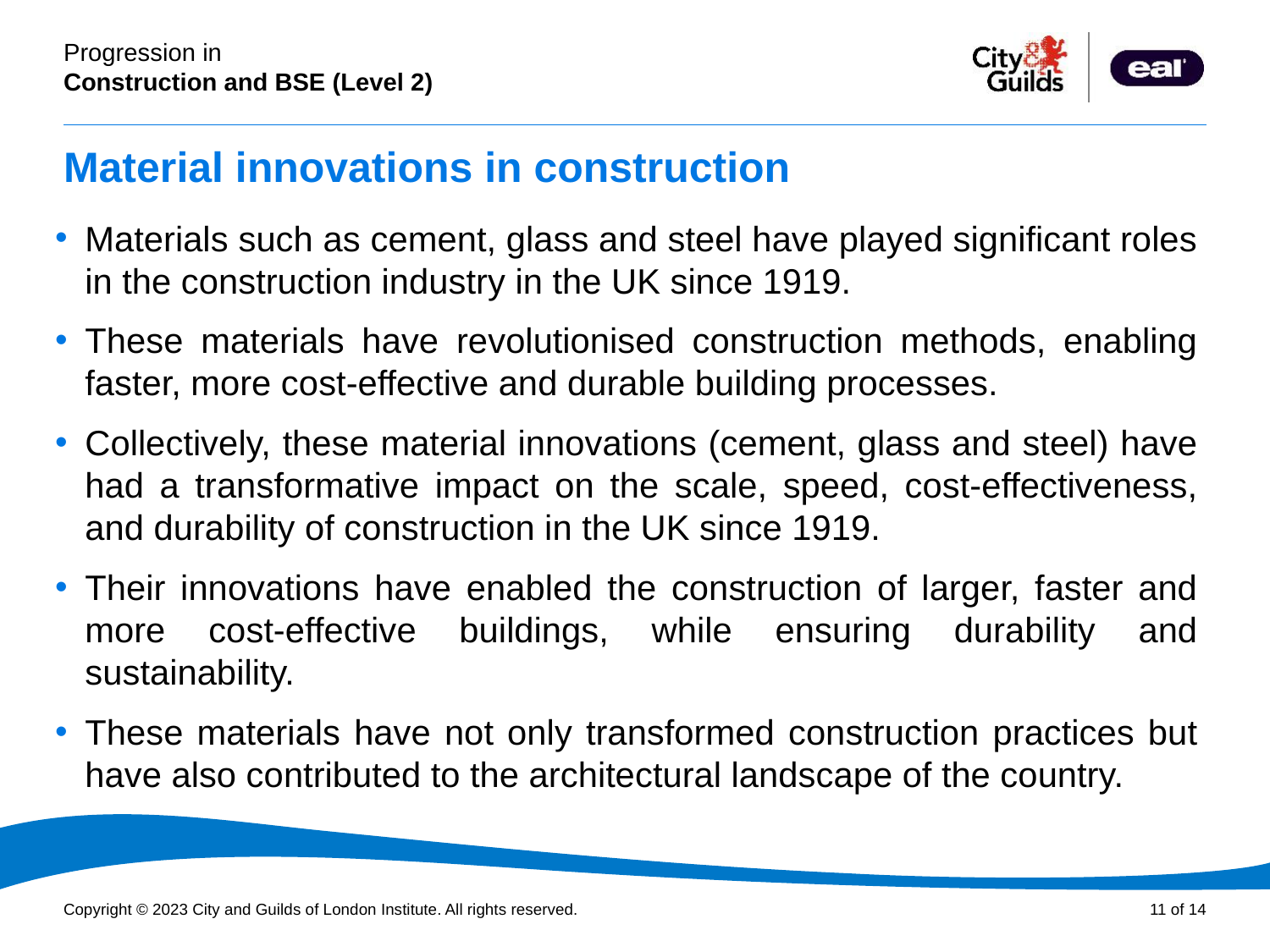

# Material innovations in construction
Materials such as cement, glass and steel have played significant roles in the construction industry in the UK since 1919.
These materials have revolutionised construction methods, enabling faster, more cost-effective and durable building processes.
Collectively, these material innovations (cement, glass and steel) have had a transformative impact on the scale, speed, cost-effectiveness, and durability of construction in the UK since 1919.
Their innovations have enabled the construction of larger, faster and more cost-effective buildings, while ensuring durability and sustainability.
These materials have not only transformed construction practices but have also contributed to the architectural landscape of the country.